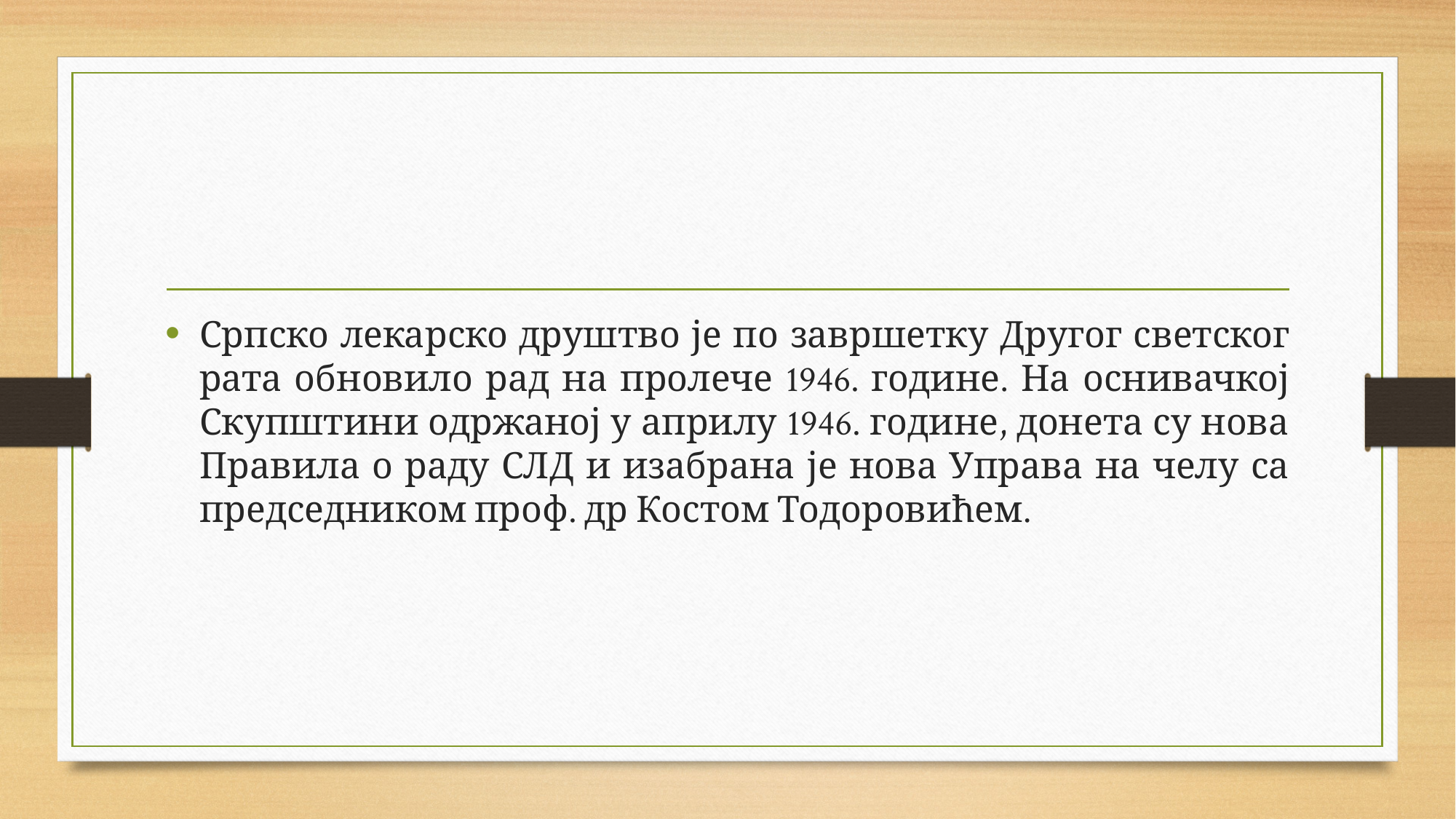

Српско лекарско друштво је по завршетку Другог светског рата обновило рад на пролече 1946. године. На оснивачкој Скупштини одржаној у априлу 1946. године, донета су нова Правила о раду СЛД и изабрана је нова Управа на челу са председником проф. др Костом Тодоровићем.